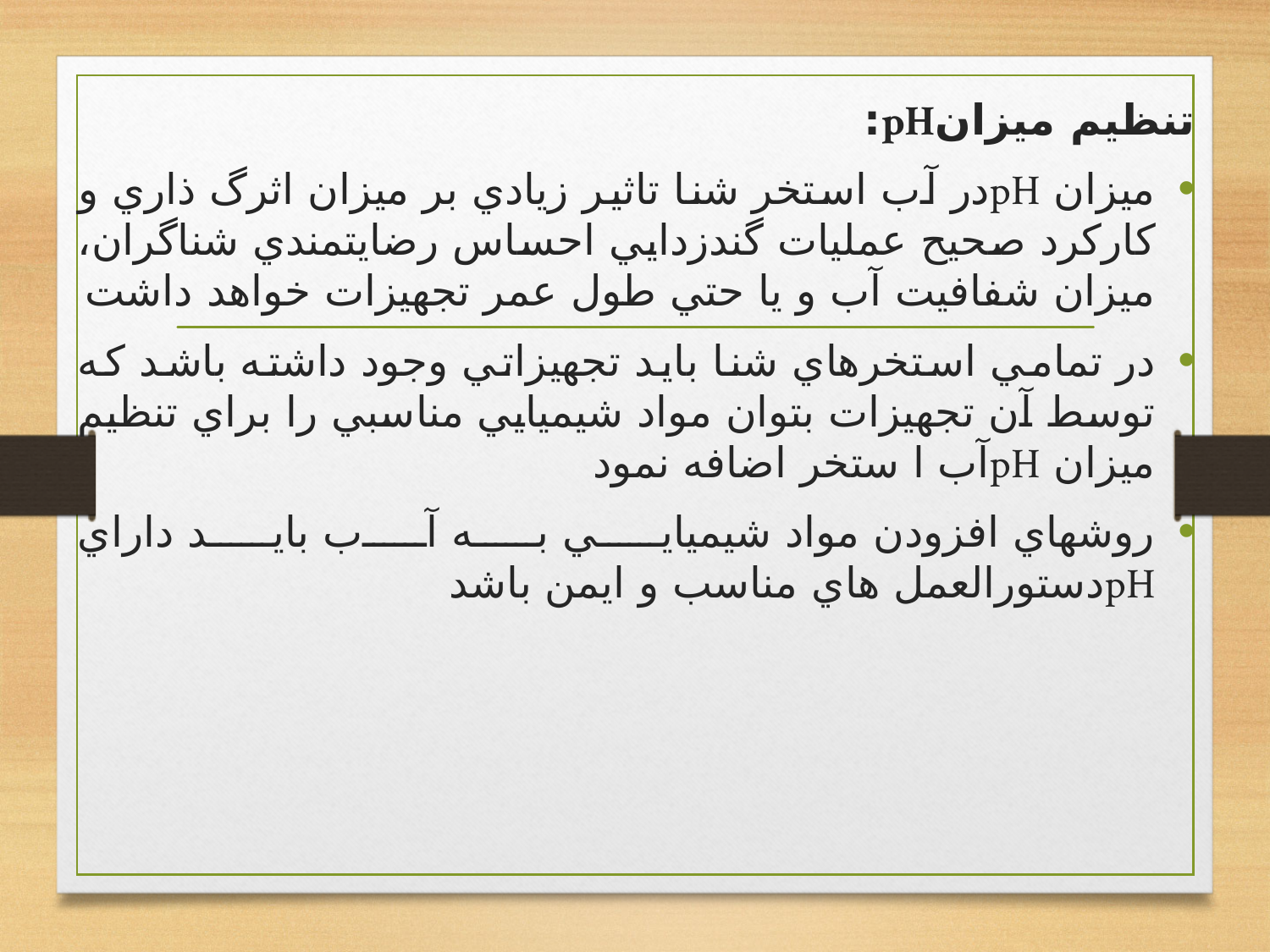

تنظيم ميزانpH:
ميزان pHدر آب استخر شنا تاثير زيادي بر ميزان اثرگ ذاري و كاركرد صحيح عمليات گندزدايي احساس رضايتمندي شناگران، ميزان شفافيت آب و يا حتي طول عمر تجهيزات خواهد داشت
در تمامي استخرهاي شنا بايد تجهيزاتي وجود داشته باشد كه توسط آن تجهيزات بتوان مواد شيميايي مناسبي را براي تنظيم ميزان pHآب ا ستخر اضافه نمود
روشهاي افزودن مواد شيميايي به آب بايد داراي pHدستورالعمل هاي مناسب و ايمن باشد